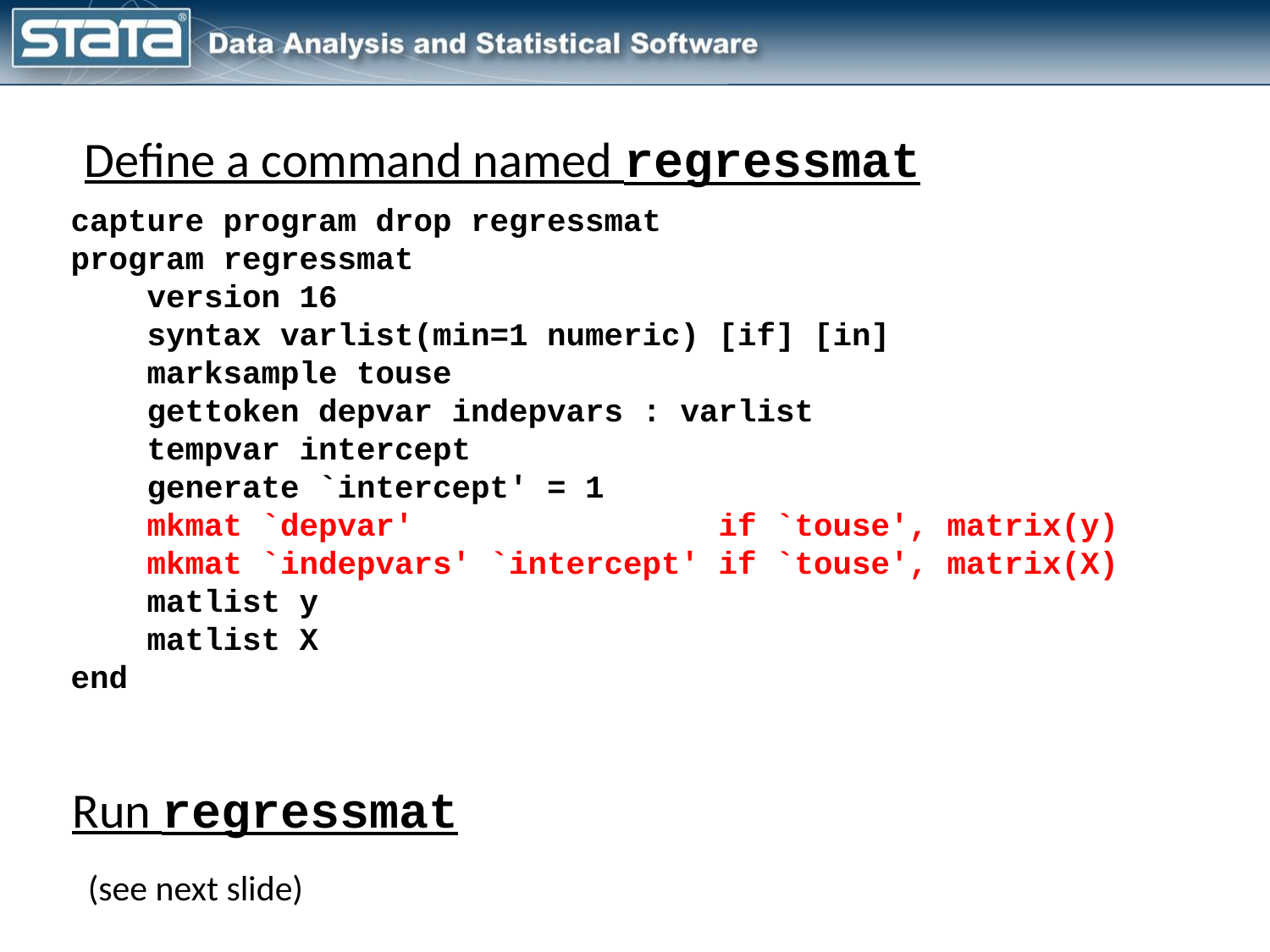

Define a command named regressmat
capture program drop regressmat
program regressmat
    version 16
    syntax varlist(min=1 numeric) [if] [in]
    marksample touse
    gettoken depvar indepvars : varlist
    tempvar intercept
    generate `intercept' = 1
    mkmat `depvar'                if `touse', matrix(y)
    mkmat `indepvars' `intercept' if `touse', matrix(X)
    matlist y
    matlist X
end
Run regressmat
(see next slide)